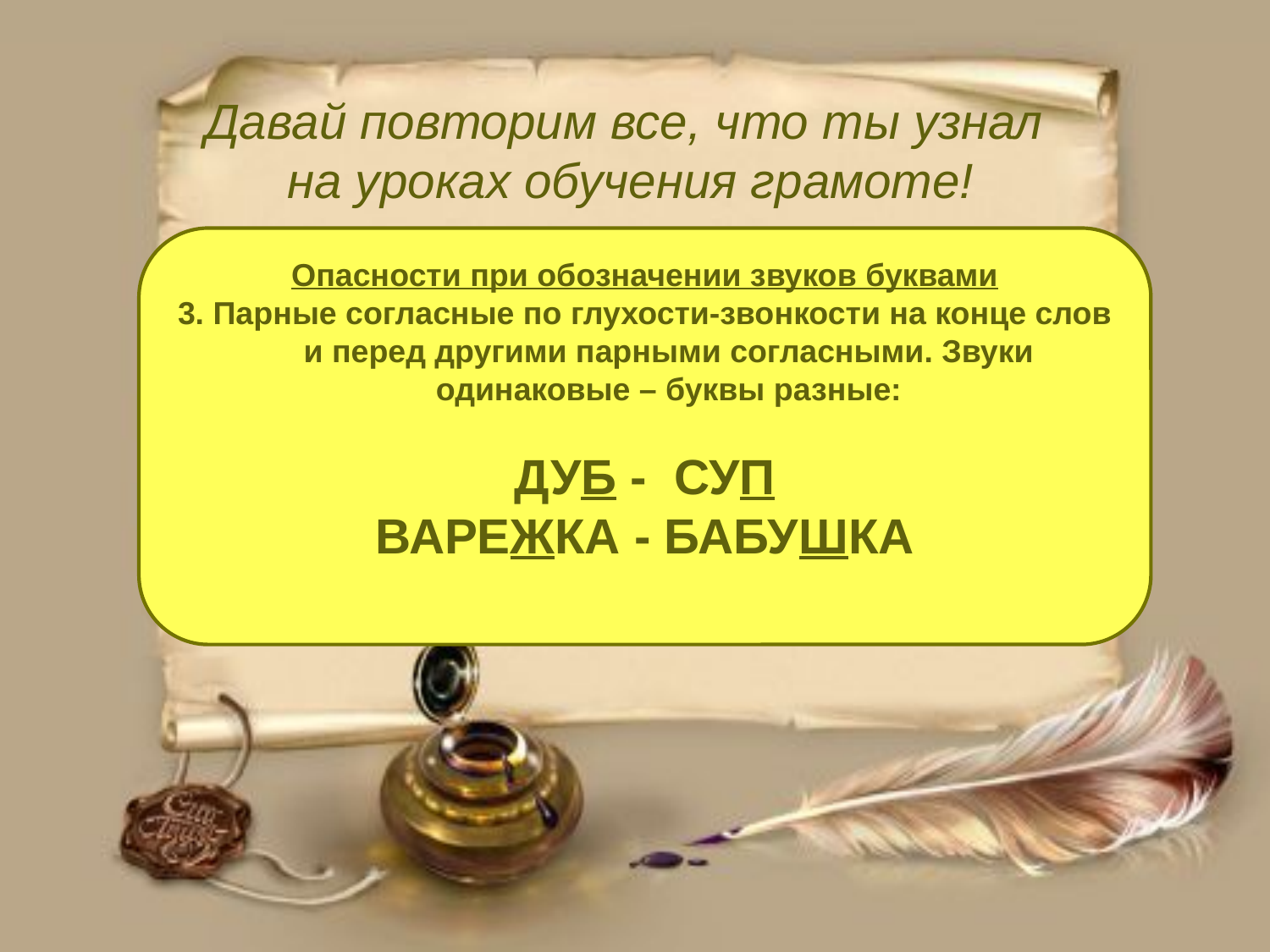

# Давай повторим все, что ты узнал на уроках обучения грамоте!
Опасности при обозначении звуков буквами
3. Парные согласные по глухости-звонкости на конце слов и перед другими парными согласными. Звуки одинаковые – буквы разные:

ДУБ -  СУП
ВАРЕЖКА - БАБУШКА